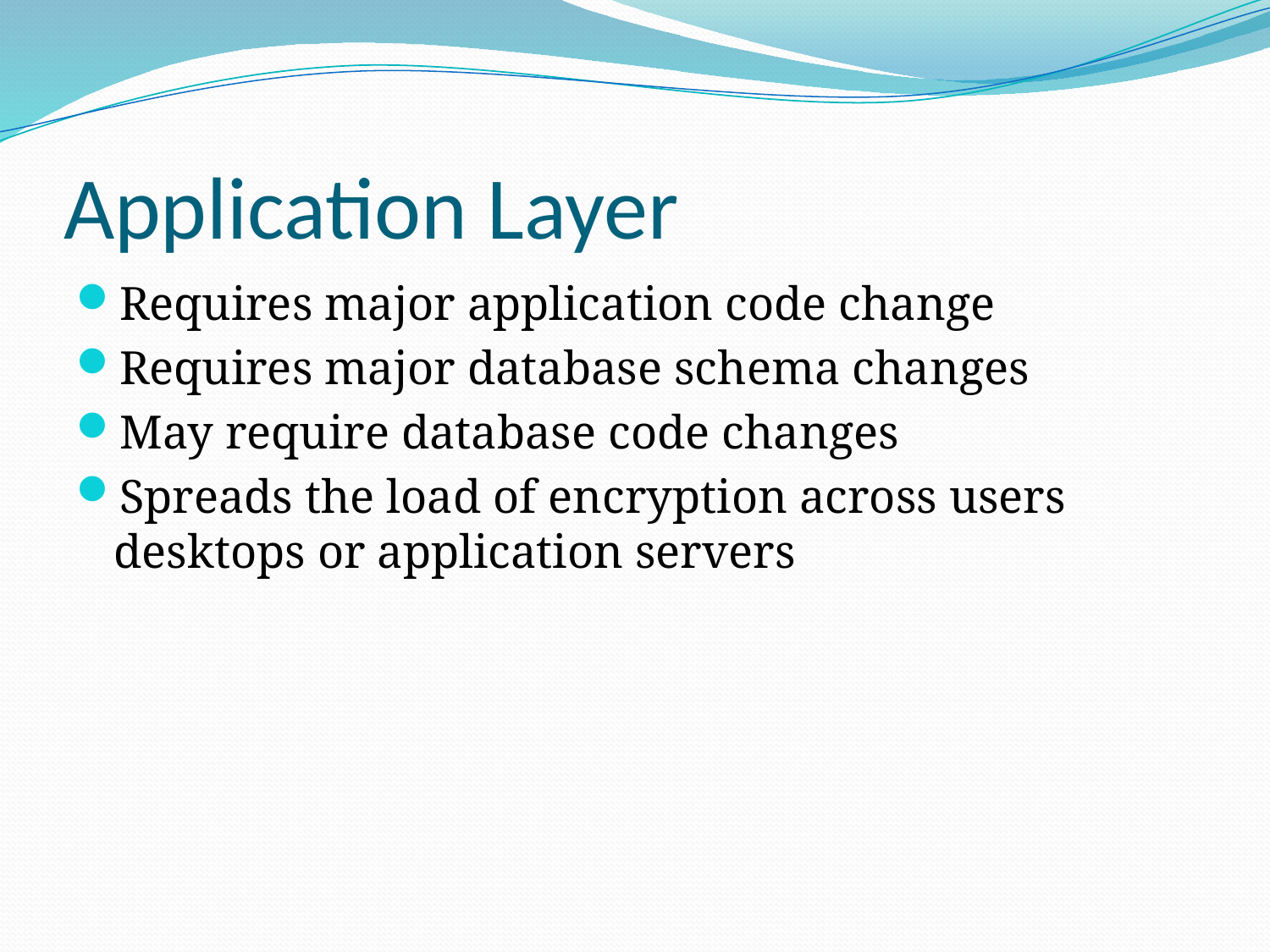

# Application Layer
Requires major application code change
Requires major database schema changes
May require database code changes
Spreads the load of encryption across users desktops or application servers